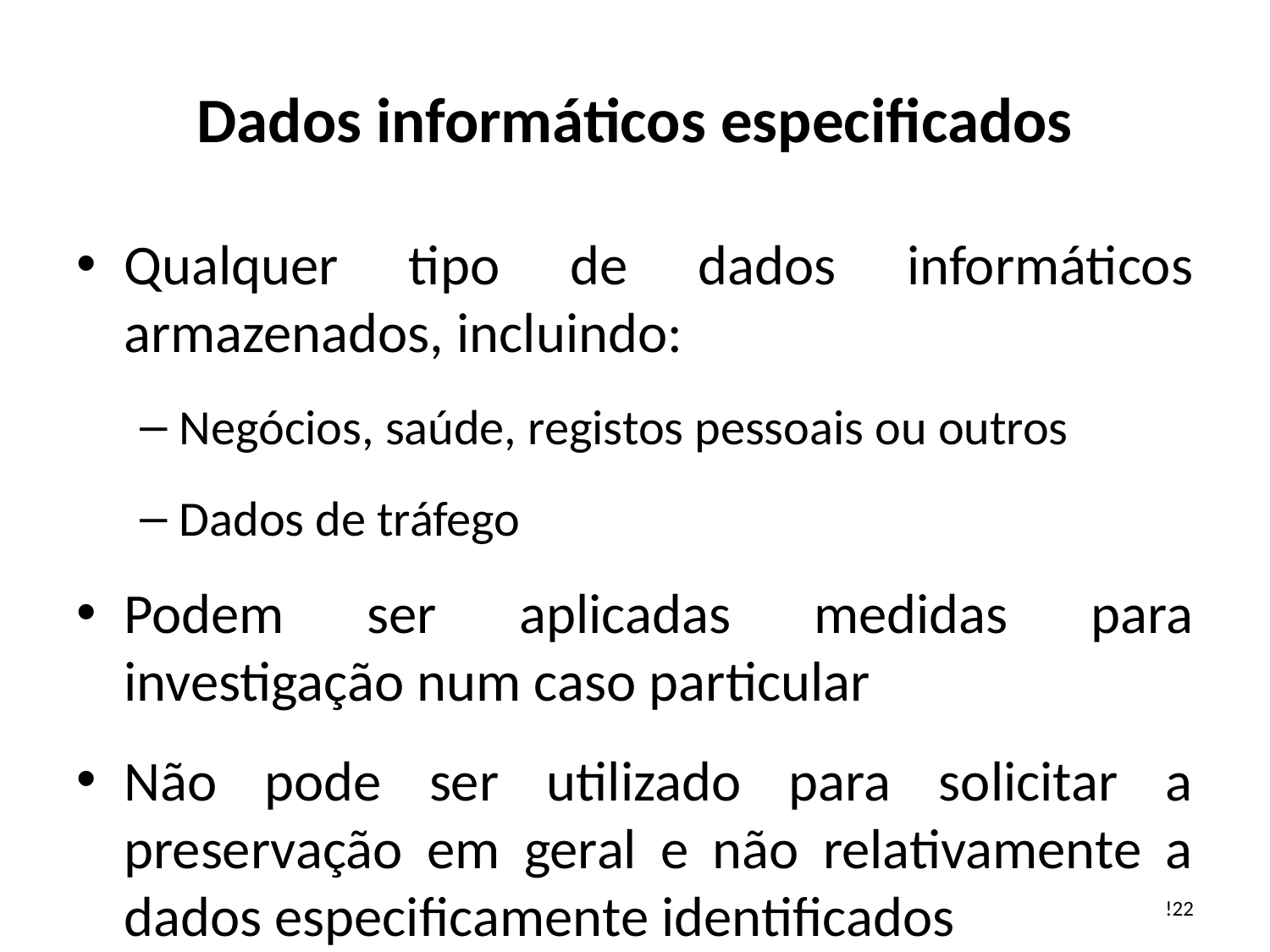

# Dados informáticos especificados
Qualquer tipo de dados informáticos armazenados, incluindo:
Negócios, saúde, registos pessoais ou outros
Dados de tráfego
Podem ser aplicadas medidas para investigação num caso particular
Não pode ser utilizado para solicitar a preservação em geral e não relativamente a dados especificamente identificados
!22